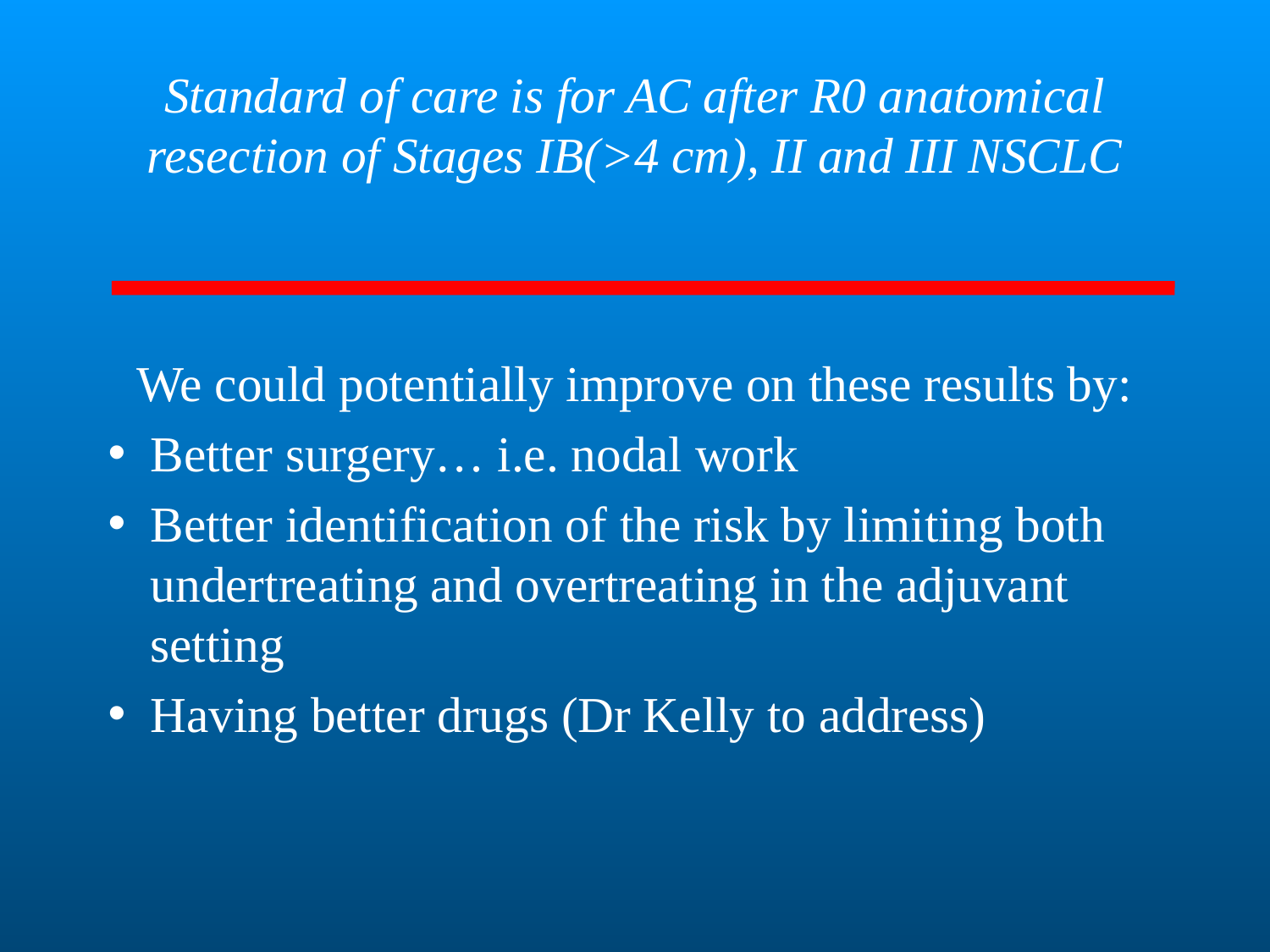

# Standard of care is for AC after R0 anatomical resection of Stages IB(>4 cm), II and III NSCLC

We could potentially improve on these results by:
Better surgery… i.e. nodal work
Better identification of the risk by limiting both undertreating and overtreating in the adjuvant setting
Having better drugs (Dr Kelly to address)